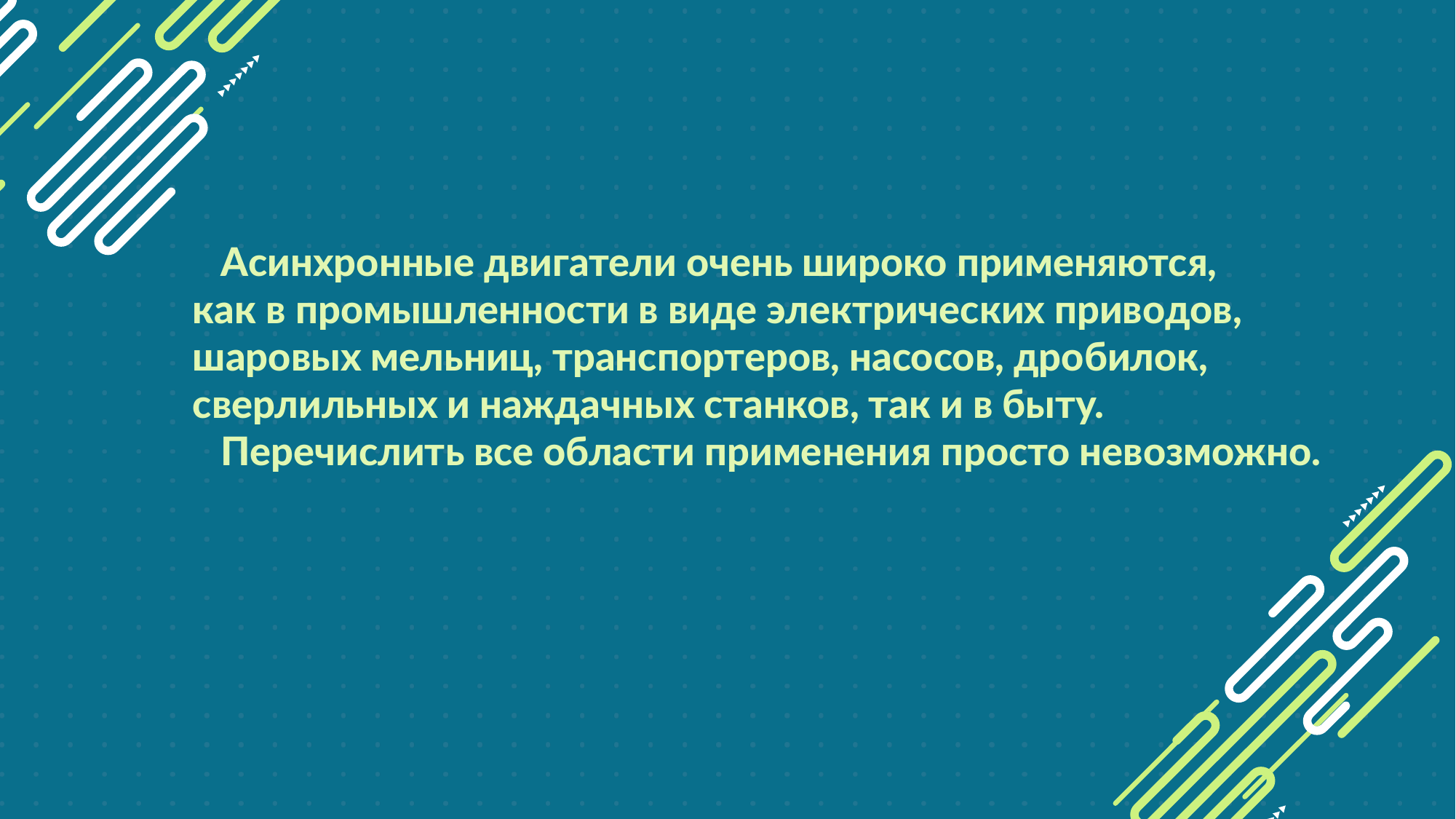

Асинхронные двигатели очень широко применяются,
как в промышленности в виде электрических приводов,
шаровых мельниц, транспортеров, насосов, дробилок,
сверлильных и наждачных станков, так и в быту.
   Перечислить все области применения просто невозможно.